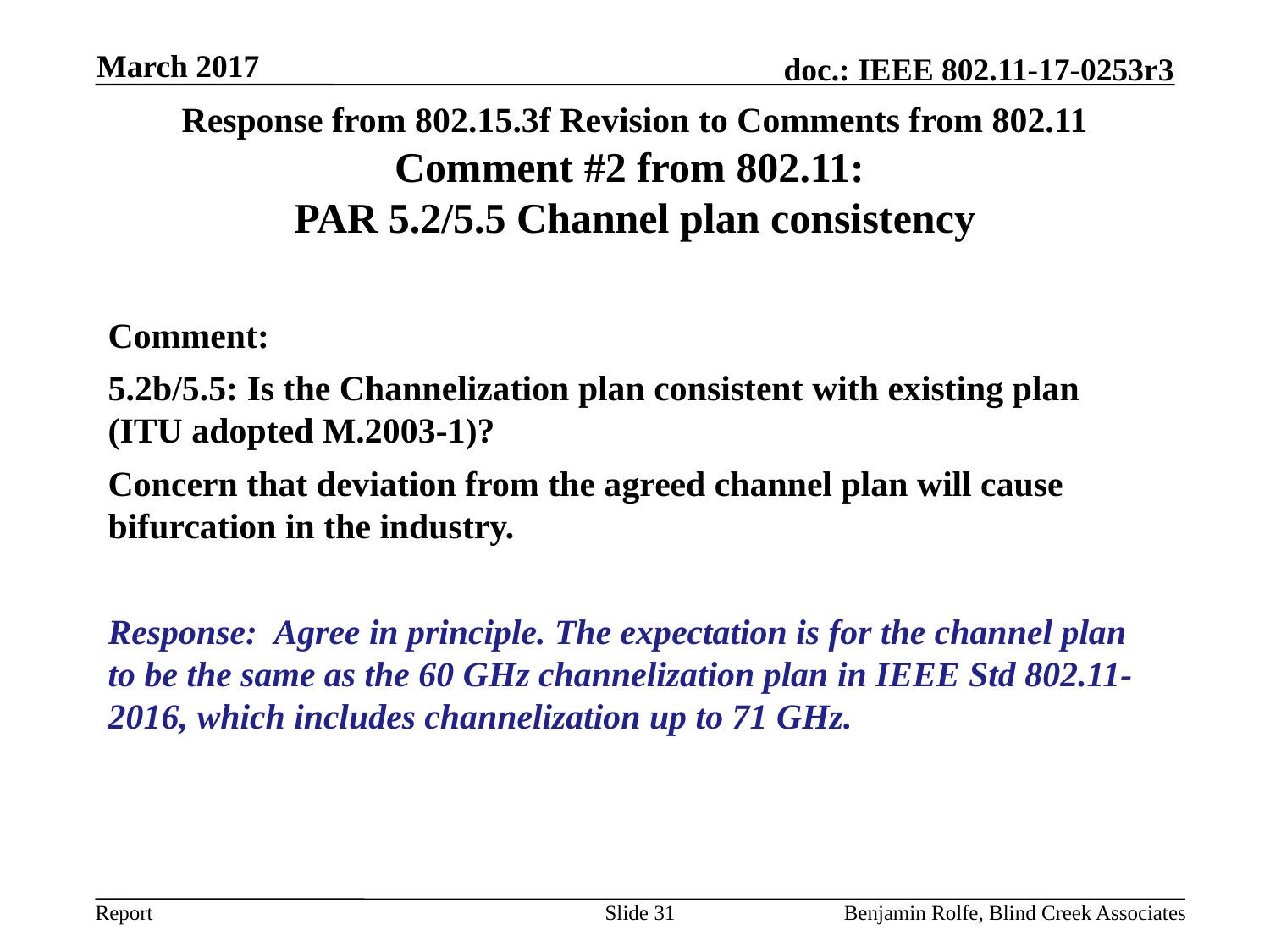

March 2017
# Response from 802.15.3f Revision to Comments from 802.11 Comment #2 from 802.11: PAR 5.2/5.5 Channel plan consistency
Comment:
5.2b/5.5: Is the Channelization plan consistent with existing plan (ITU adopted M.2003-1)?
Concern that deviation from the agreed channel plan will cause bifurcation in the industry.

Response:  Agree in principle. The expectation is for the channel plan to be the same as the 60 GHz channelization plan in IEEE Std 802.11-2016, which includes channelization up to 71 GHz.
Slide 31
Benjamin Rolfe, Blind Creek Associates